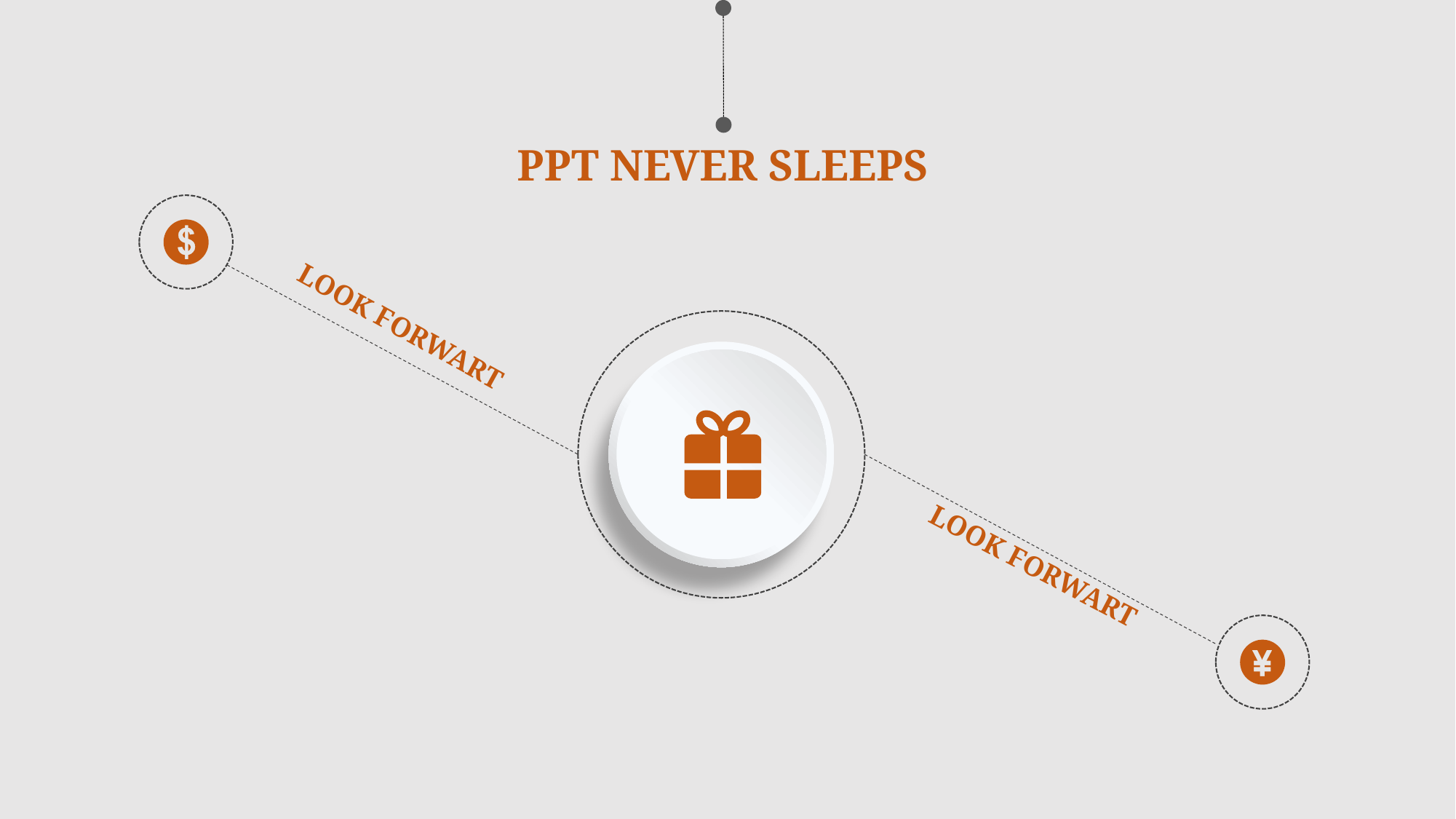

PPT NEVER SLEEPS

LOOK FORWART

LOOK FORWART